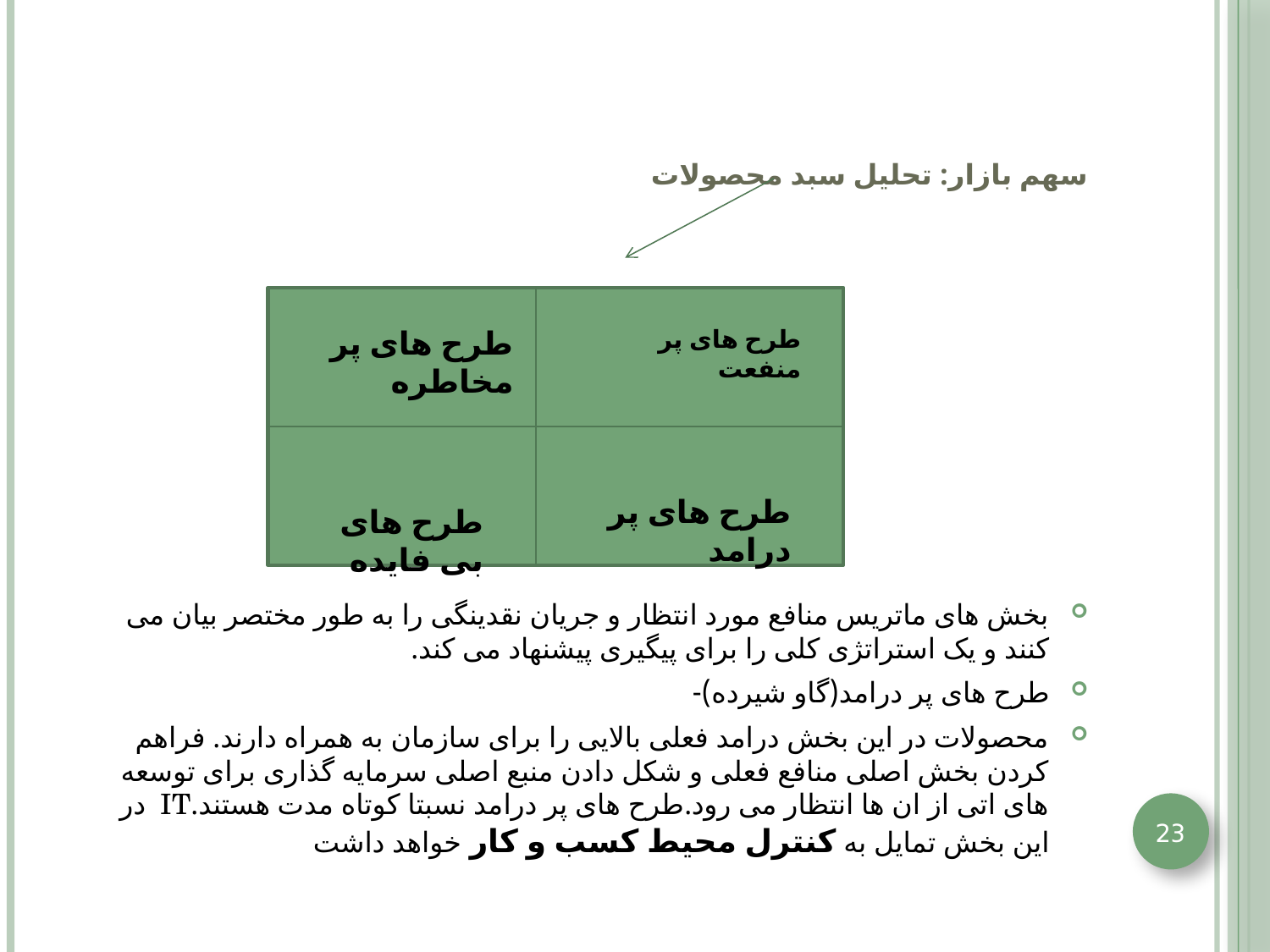

# سهم بازار: تحلیل سبد محصولات

بخش های ماتریس منافع مورد انتظار و جریان نقدینگی را به طور مختصر بیان می کنند و یک استراتژی کلی را برای پیگیری پیشنهاد می کند.
طرح های پر درامد(گاو شیرده)-
محصولات در این بخش درامد فعلی بالایی را برای سازمان به همراه دارند. فراهم کردن بخش اصلی منافع فعلی و شکل دادن منبع اصلی سرمایه گذاری برای توسعه های اتی از ان ها انتظار می رود.طرح های پر درامد نسبتا کوتاه مدت هستند.IT  در این بخش تمایل به کنترل محیط کسب و کار خواهد داشت

طرح های پر مخاطره
طرح های پر منفعت
طرح های پر درامد
طرح های بی فایده
23